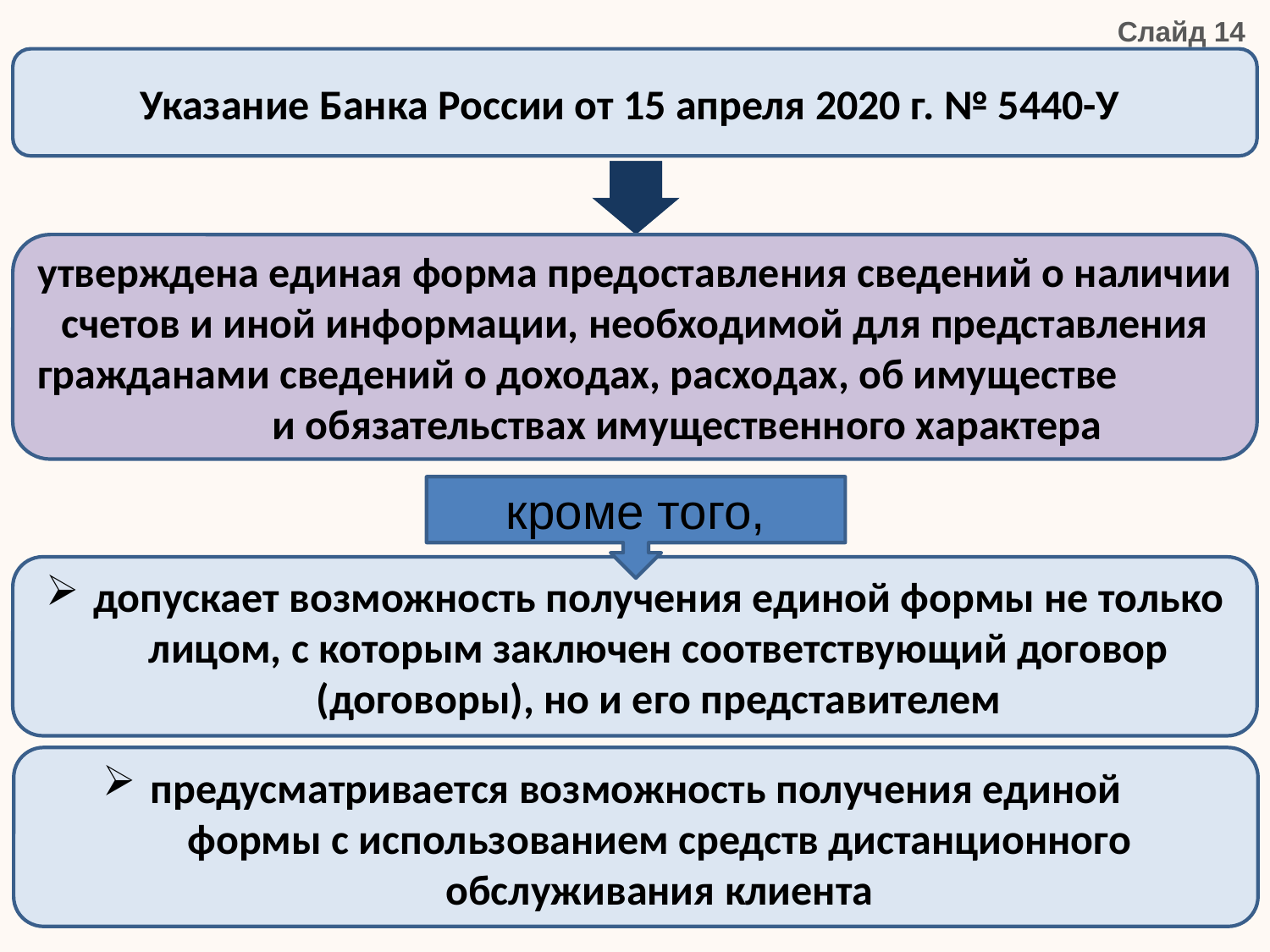

Слайд 14
Указание Банка России от 15 апреля 2020 г. № 5440-У

утверждена единая форма предоставления сведений о наличии счетов и иной информации, необходимой для представления гражданами сведений о доходах, расходах, об имуществе                         и обязательствах имущественного характера
кроме того,
допускает возможность получения единой формы не только лицом, с которым заключен соответствующий договор (договоры), но и его представителем
предусматривается возможность получения единой      формы с использованием средств дистанционного обслуживания клиента